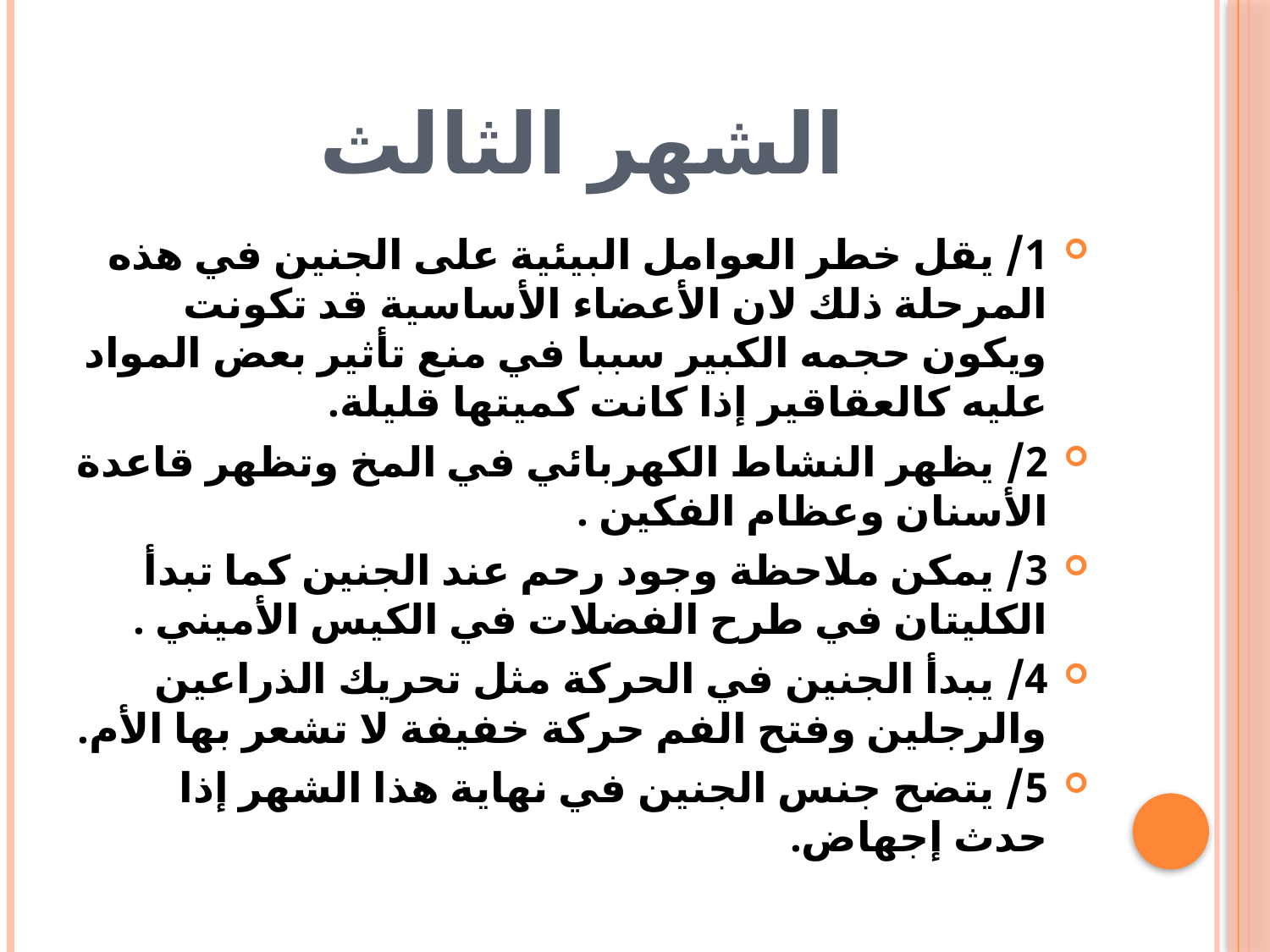

# الشهر الثالث
1/ يقل خطر العوامل البيئية على الجنين في هذه المرحلة ذلك لان الأعضاء الأساسية قد تكونت ويكون حجمه الكبير سببا في منع تأثير بعض المواد عليه كالعقاقير إذا كانت كميتها قليلة.
2/ يظهر النشاط الكهربائي في المخ وتظهر قاعدة الأسنان وعظام الفكين .
3/ يمكن ملاحظة وجود رحم عند الجنين كما تبدأ الكليتان في طرح الفضلات في الكيس الأميني .
4/ يبدأ الجنين في الحركة مثل تحريك الذراعين والرجلين وفتح الفم حركة خفيفة لا تشعر بها الأم.
5/ يتضح جنس الجنين في نهاية هذا الشهر إذا حدث إجهاض.